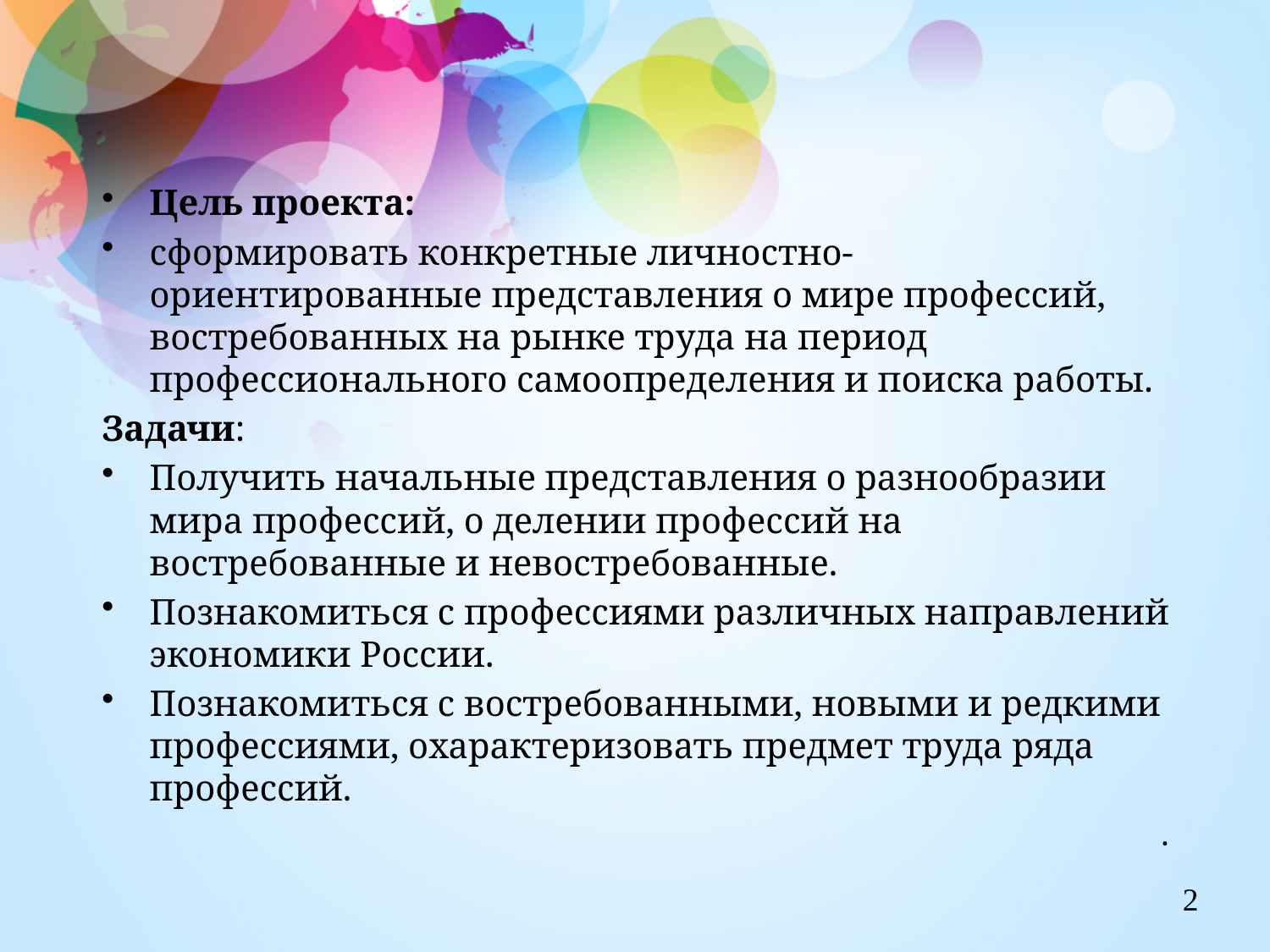

Цель проекта:
сформировать конкретные личностно-ориентированные представления о мире профессий, востребованных на рынке труда на период профессионального самоопределения и поиска работы.
Задачи:
Получить начальные представления о разнообразии мира профессий, о делении профессий на востребованные и невостребованные.
Познакомиться с профессиями различных направлений экономики России.
Познакомиться с востребованными, новыми и редкими профессиями, охарактеризовать предмет труда ряда профессий.
.
2